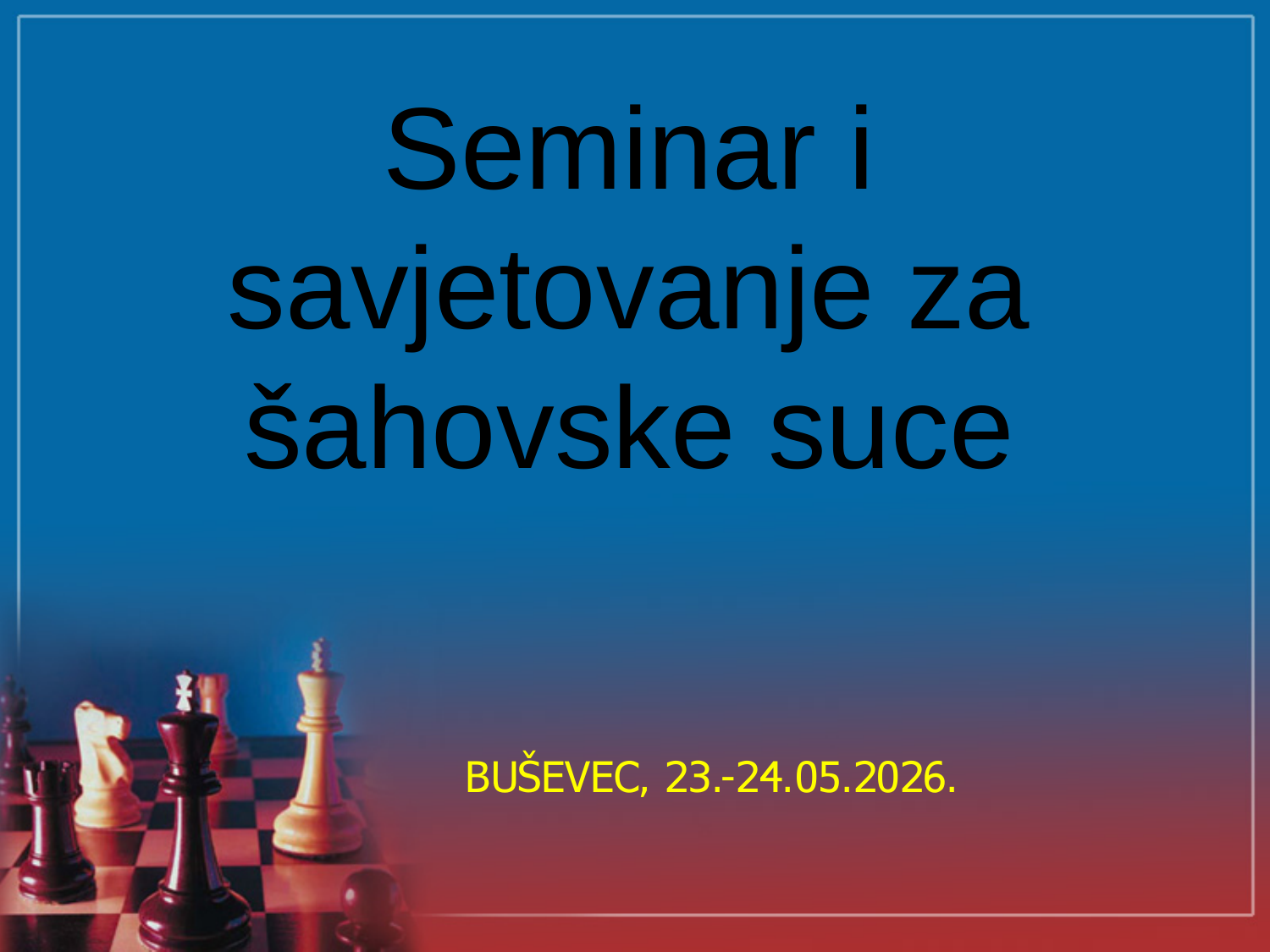

# Seminar i savjetovanje za šahovske suce
BUŠEVEC, 23.-24.05.2026.